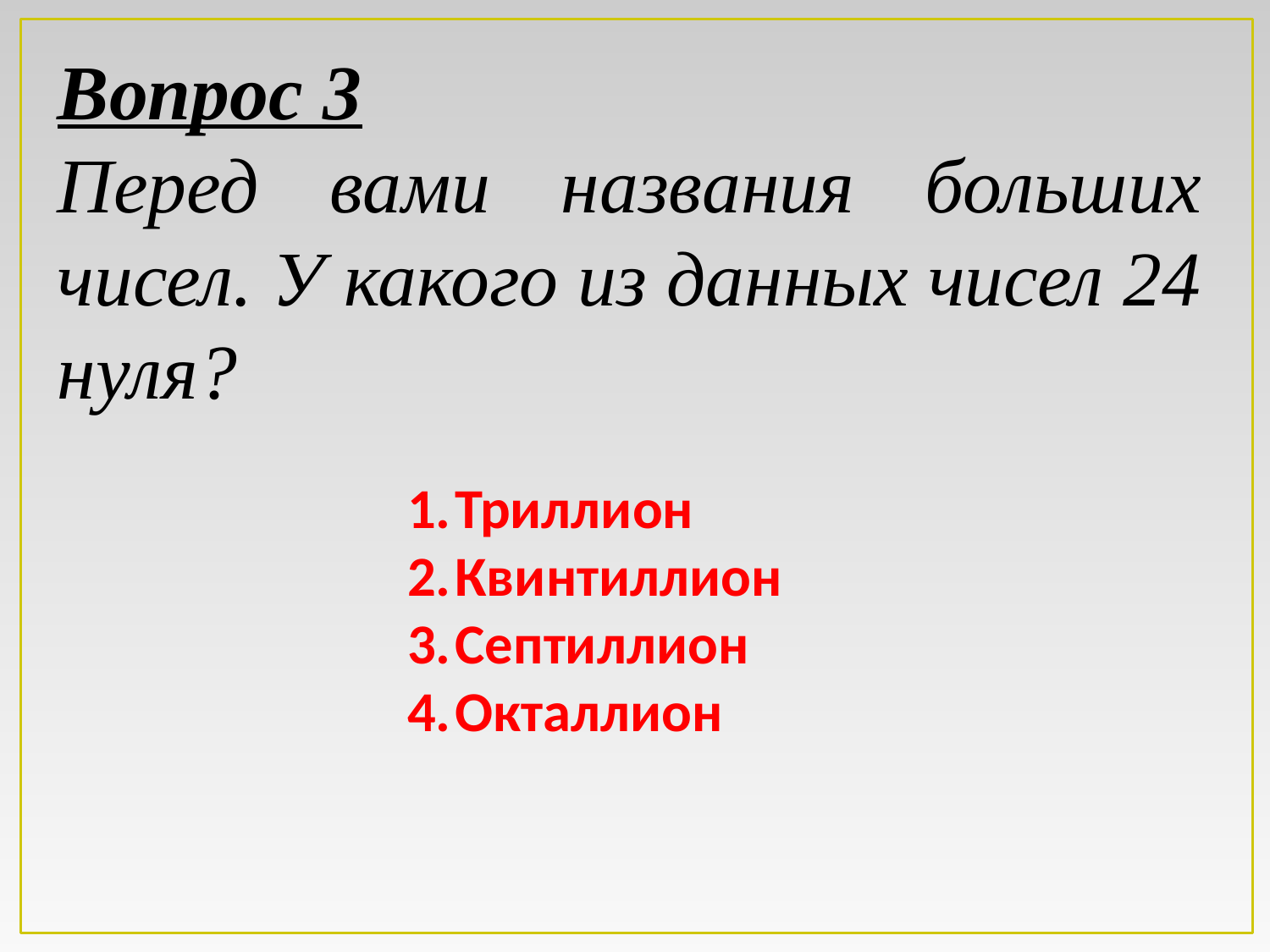

Вопрос 3
Перед вами названия больших чисел. У какого из данных чисел 24 нуля?
Триллион
Квинтиллион
Септиллион
Окталлион